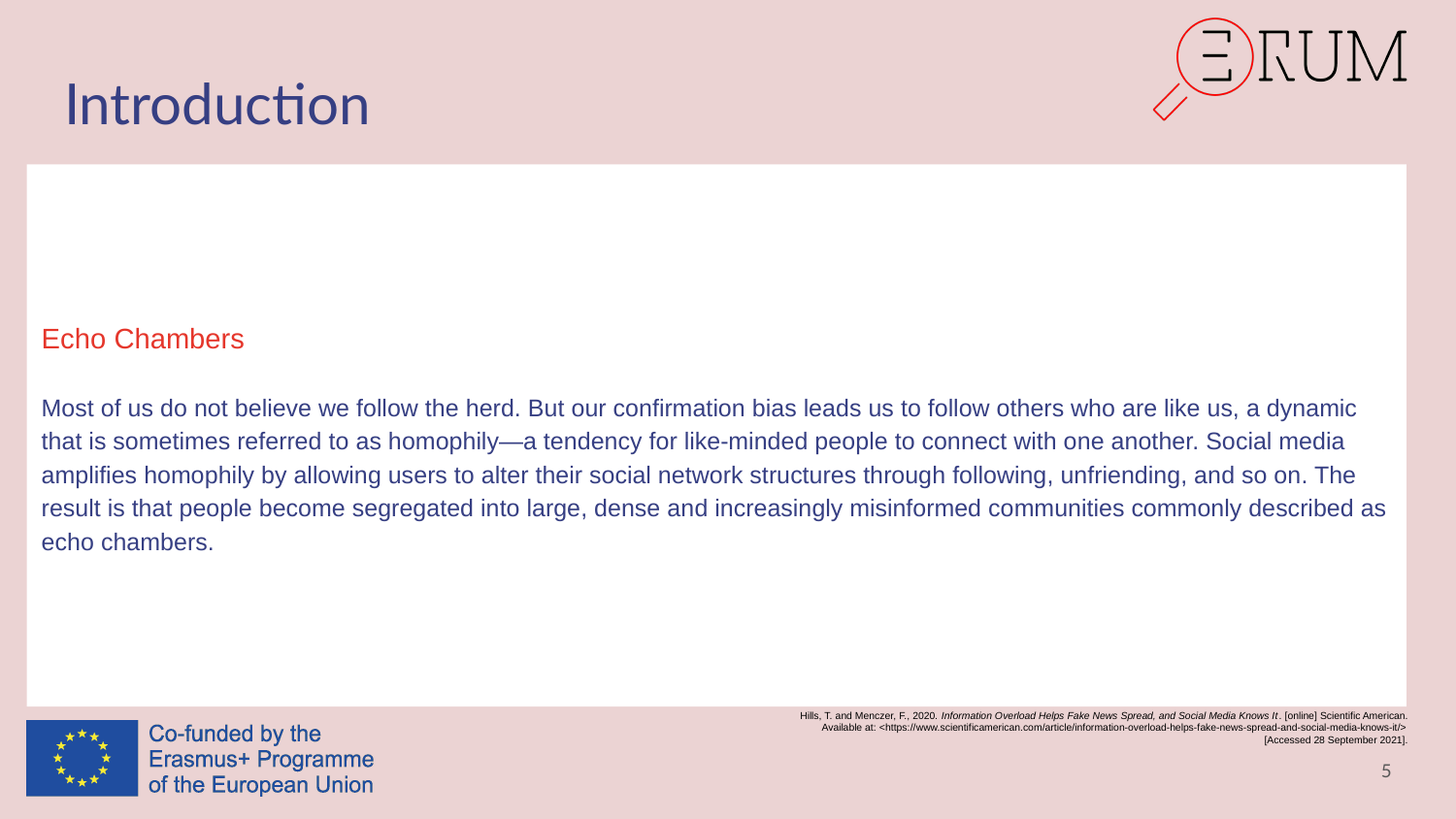

# Introduction
Echo Chambers

Most of us do not believe we follow the herd. But our confirmation bias leads us to follow others who are like us, a dynamic that is sometimes referred to as homophily—a tendency for like-minded people to connect with one another. Social media amplifies homophily by allowing users to alter their social network structures through following, unfriending, and so on. The result is that people become segregated into large, dense and increasingly misinformed communities commonly described as echo chambers.
Hills, T. and Menczer, F., 2020. Information Overload Helps Fake News Spread, and Social Media Knows It. [online] Scientific American. Available at: <https://www.scientificamerican.com/article/information-overload-helps-fake-news-spread-and-social-media-knows-it/> [Accessed 28 September 2021].
5